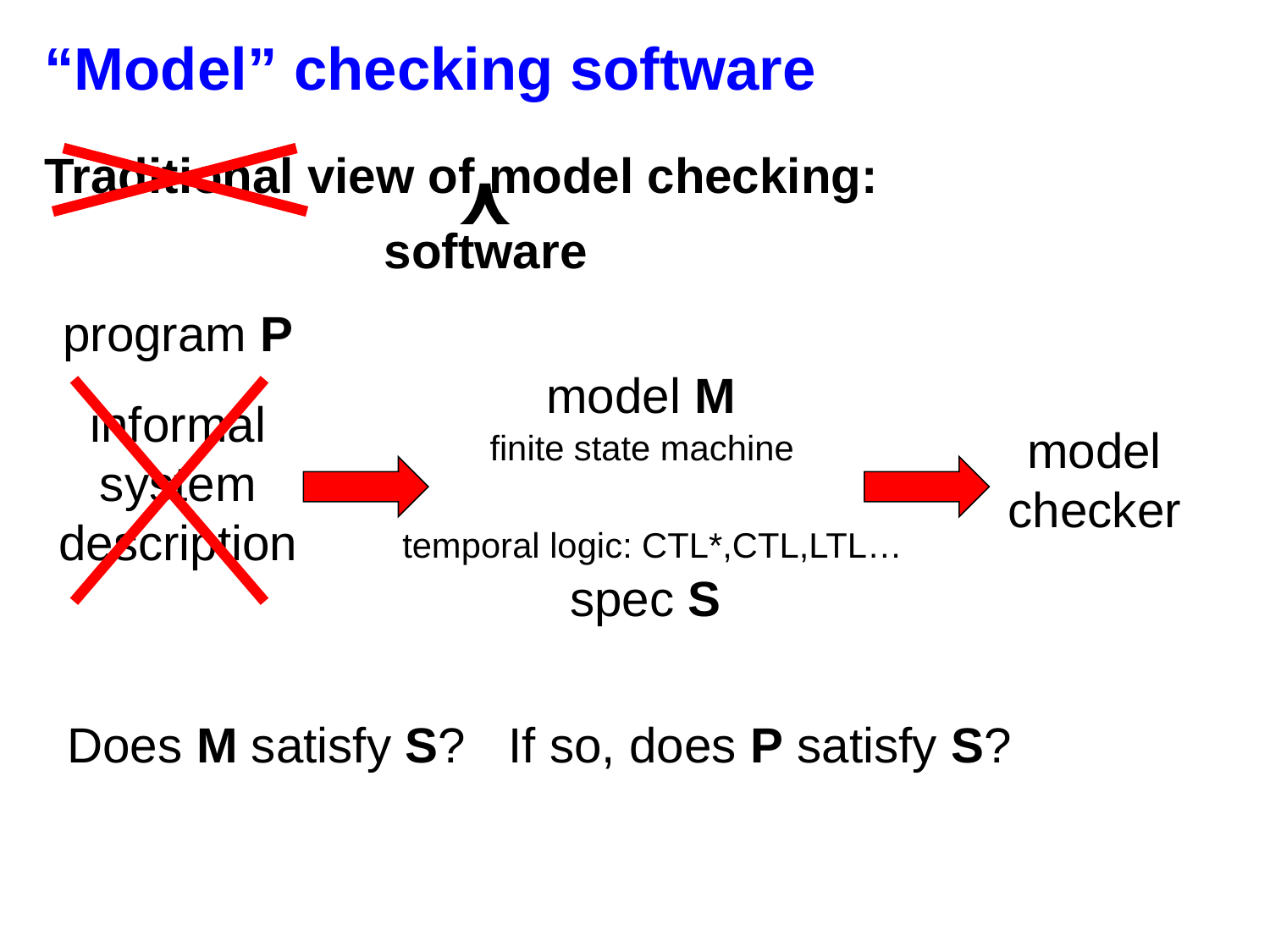

# “Model” checking software
Traditional view of model checking:
 ⋏
software

program P
model M
informal system
description
model
checker
finite state machine

temporal logic: CTL*,CTL,LTL…
spec S
Does M satisfy S?
If so, does P satisfy S?